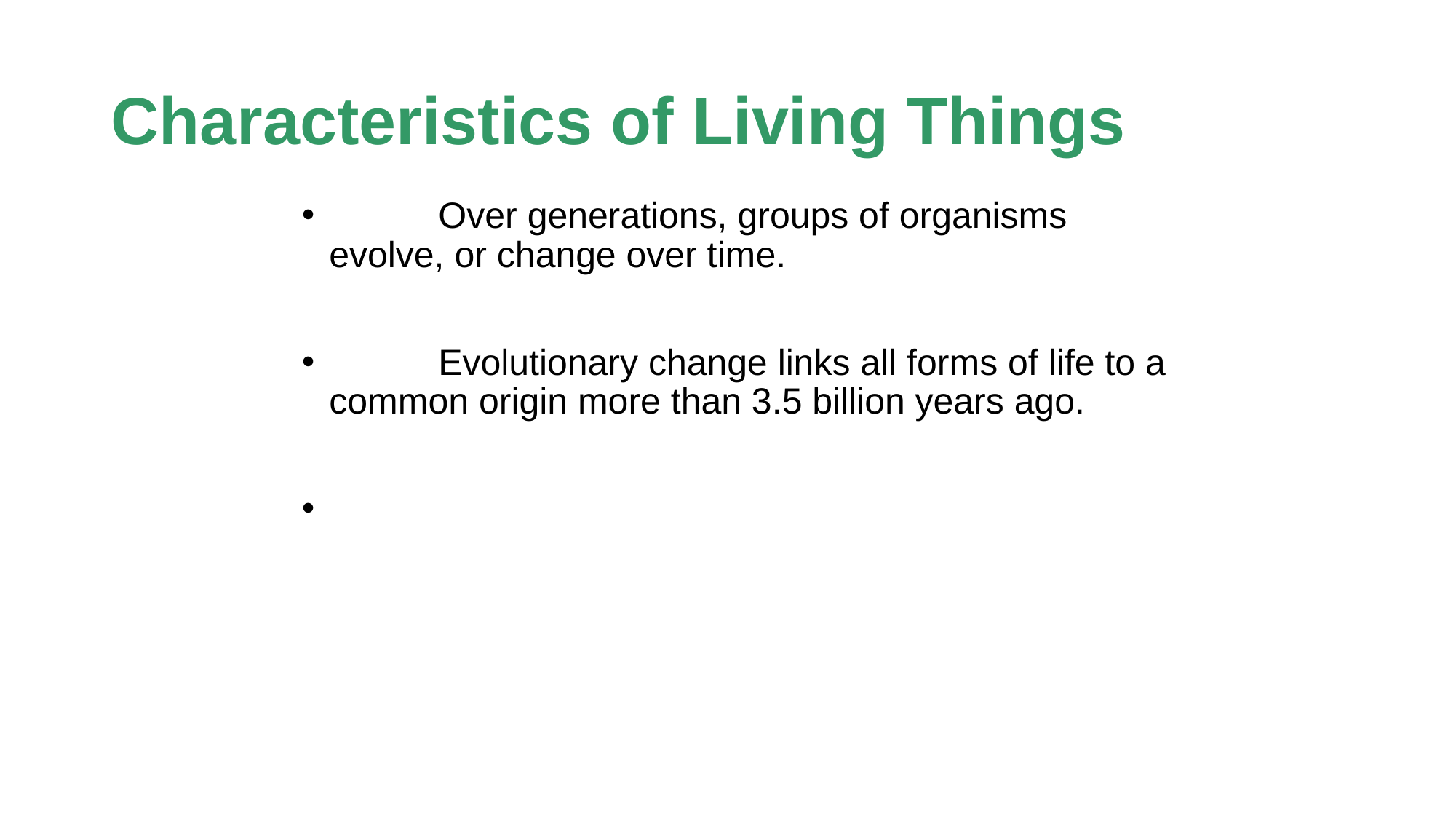

# Characteristics of Living Things
	Over generations, groups of organisms evolve, or change over time.

	Evolutionary change links all forms of life to a common origin more than 3.5 billion years ago.